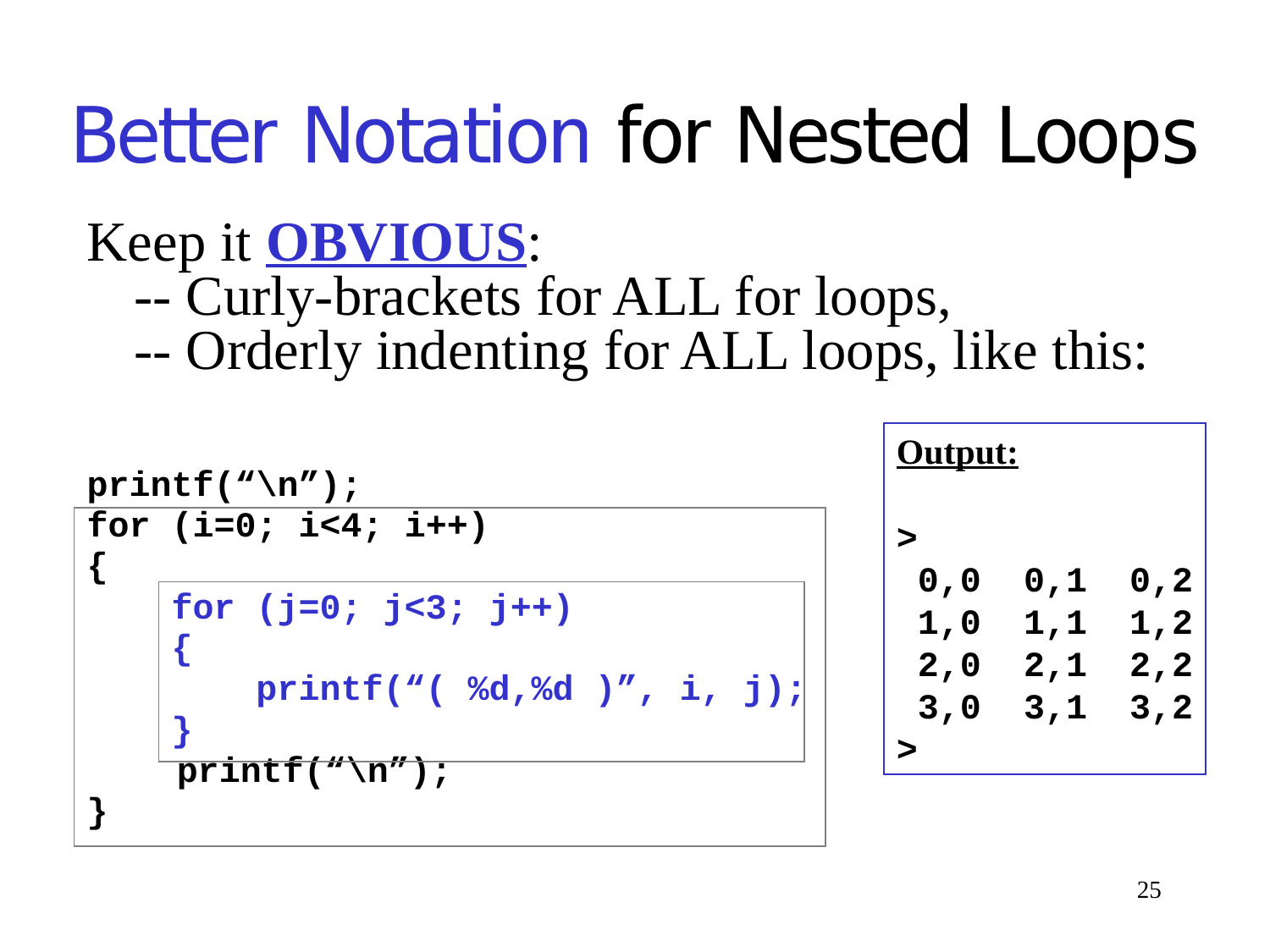

# Better Notation for Nested Loops
Keep it OBVIOUS:
-- Curly-brackets for ALL for loops,
-- Orderly indenting for ALL loops, like this:

printf(“\n”);
for (i=0; i<4; i++)
{
    for (j=0; j<3; j++)
    {
        printf(“( %d,%d )”, i, j);
    }
	  printf(“\n”);
}
Output:

>
 0,0  0,1  0,2
 1,0  1,1  1,2
 2,0  2,1  2,2
 3,0  3,1  3,2
>

25